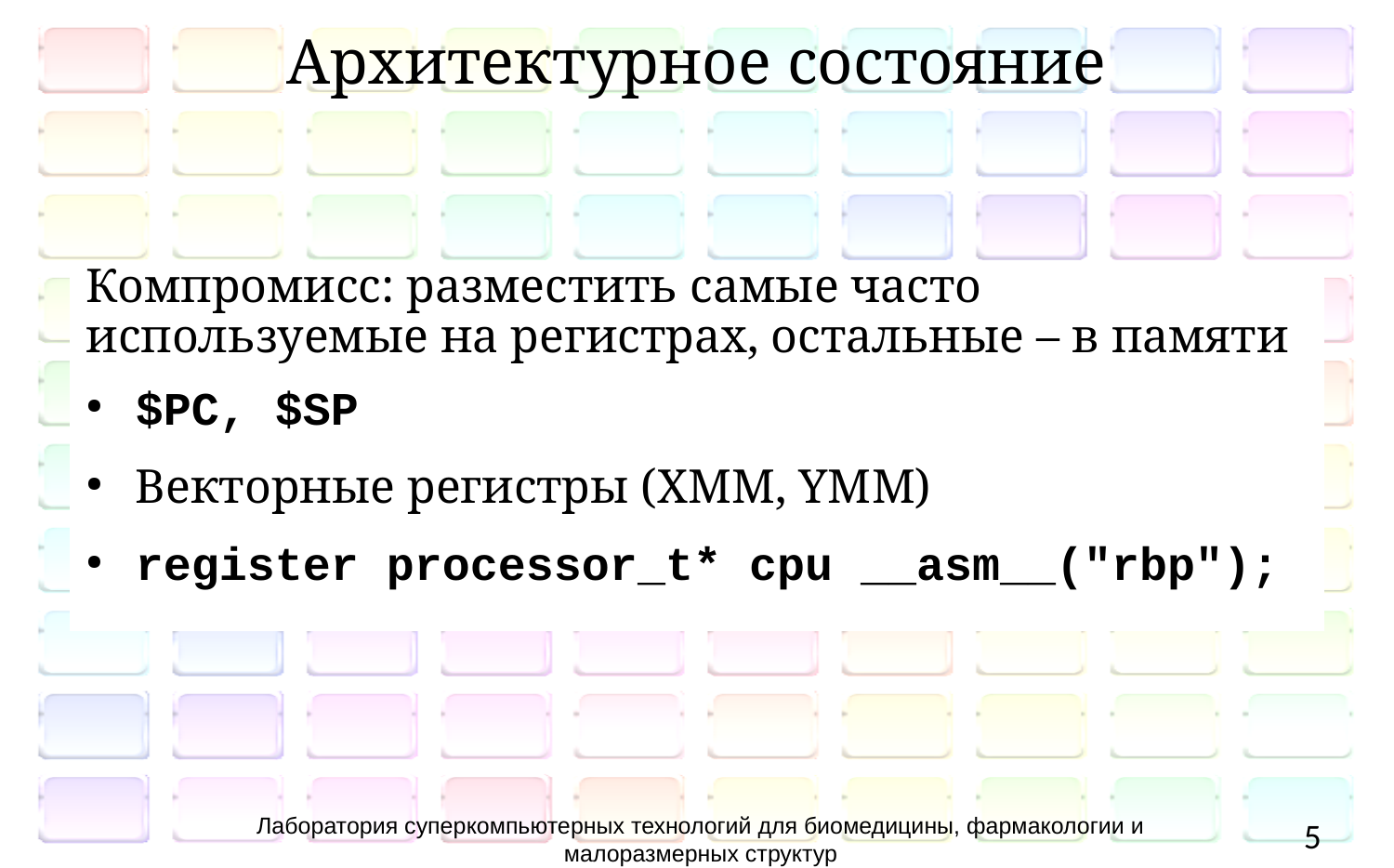

# Архитектурное состояние
Компромисс: разместить самые часто используемые на регистрах, остальные – в памяти
$PC, $SP
Векторные регистры (XMM, YMM)
register processor_t* cpu __asm__("rbp");
Лаборатория суперкомпьютерных технологий для биомедицины, фармакологии и малоразмерных структур
5